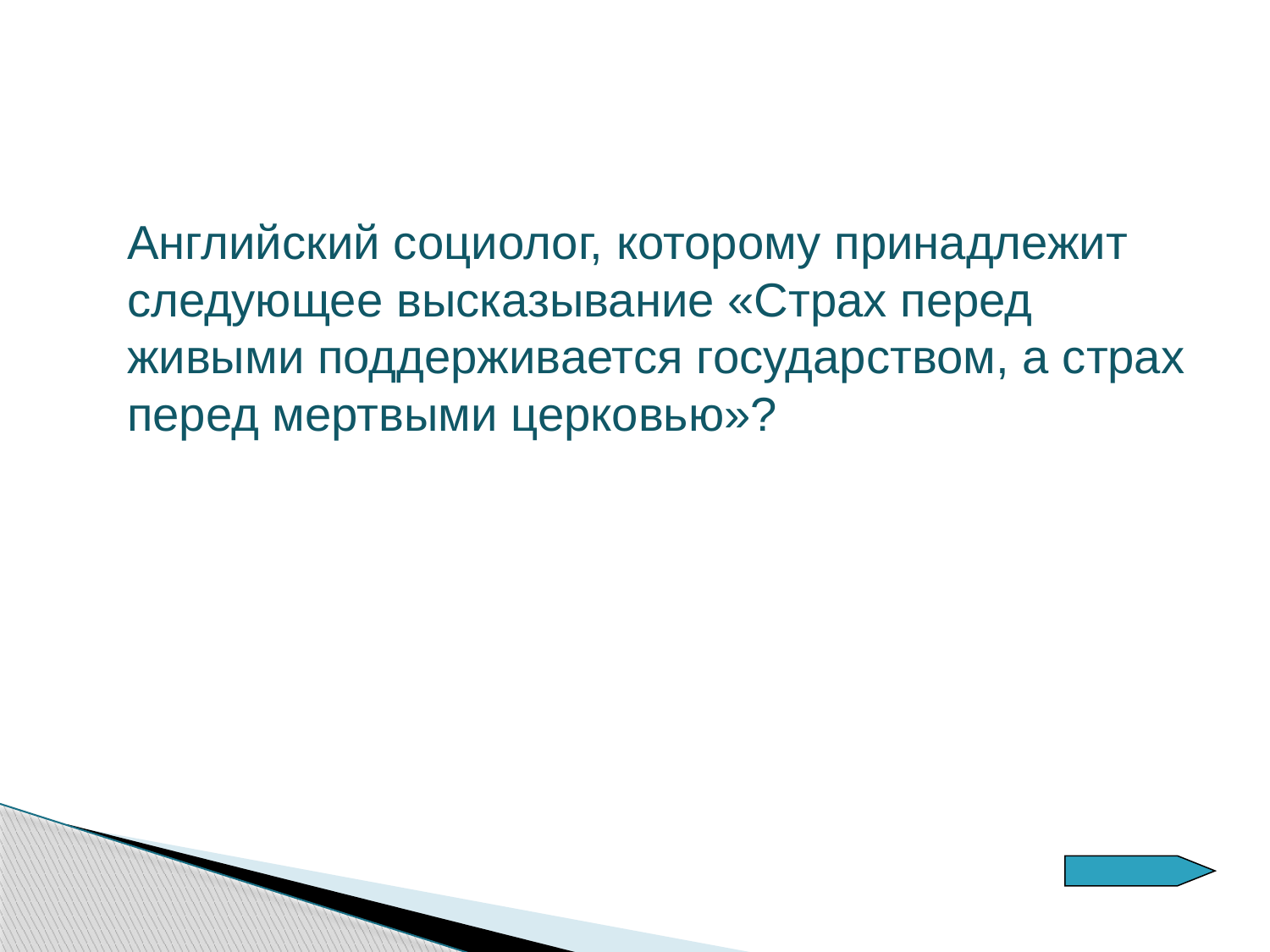

Английский социолог, которому принадлежит следующее высказывание «Страх перед живыми поддерживается государством, а страх перед мертвыми церковью»?